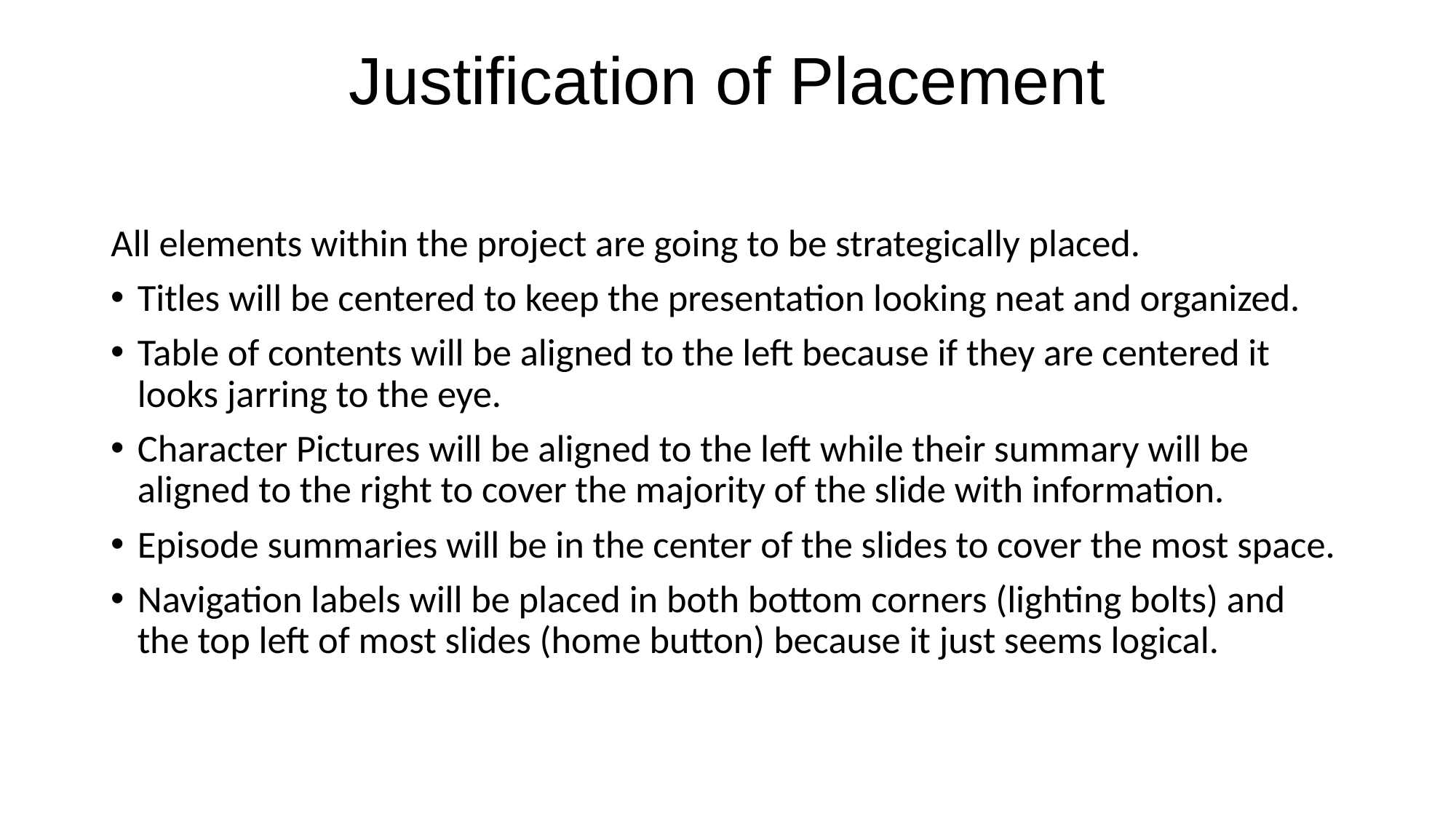

# Justification of Placement
All elements within the project are going to be strategically placed.
Titles will be centered to keep the presentation looking neat and organized.
Table of contents will be aligned to the left because if they are centered it looks jarring to the eye.
Character Pictures will be aligned to the left while their summary will be aligned to the right to cover the majority of the slide with information.
Episode summaries will be in the center of the slides to cover the most space.
Navigation labels will be placed in both bottom corners (lighting bolts) and the top left of most slides (home button) because it just seems logical.